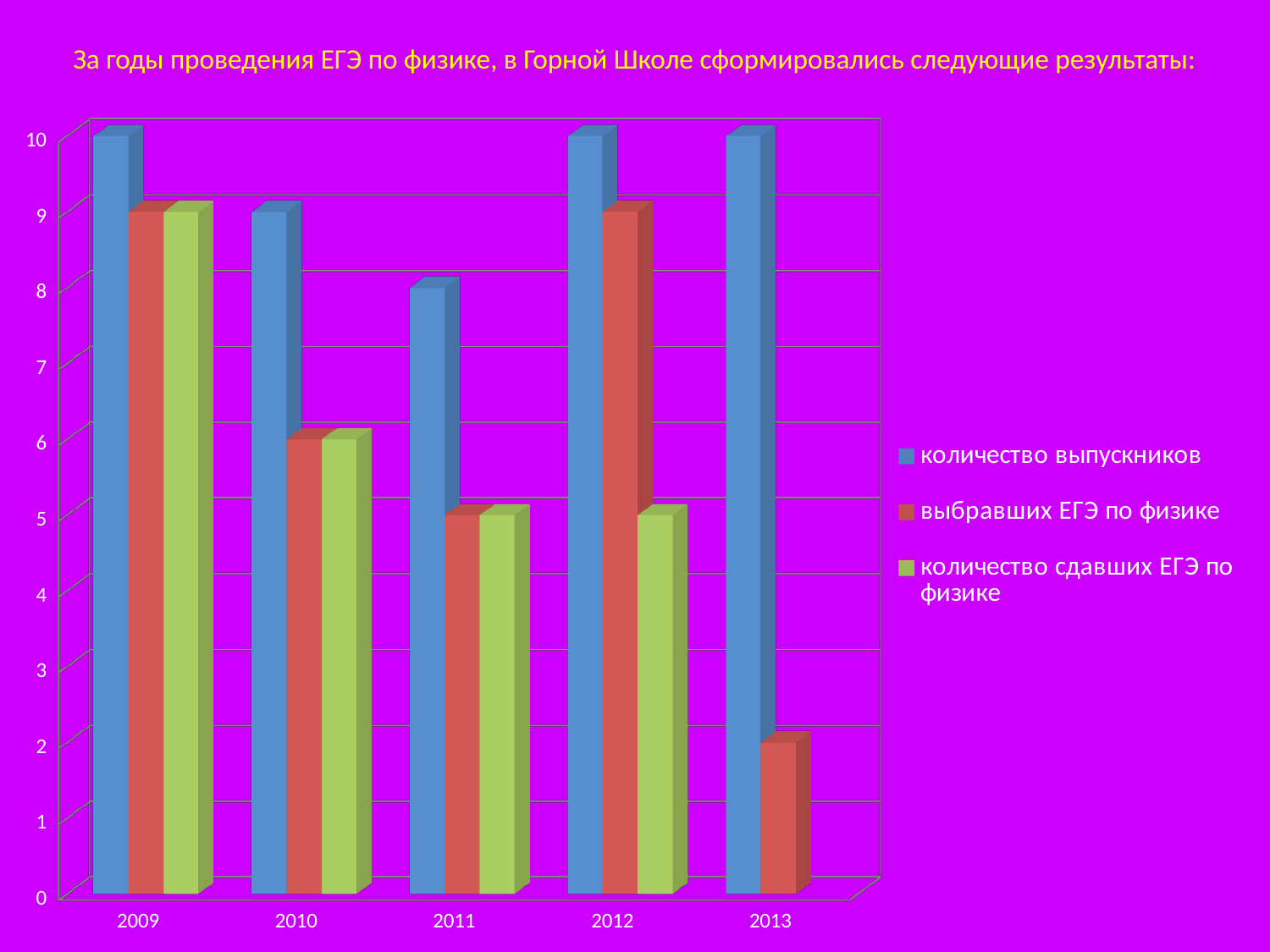

За годы проведения ЕГЭ по физике, в Горной Школе сформировались следующие результаты:

#

[unsupported chart]